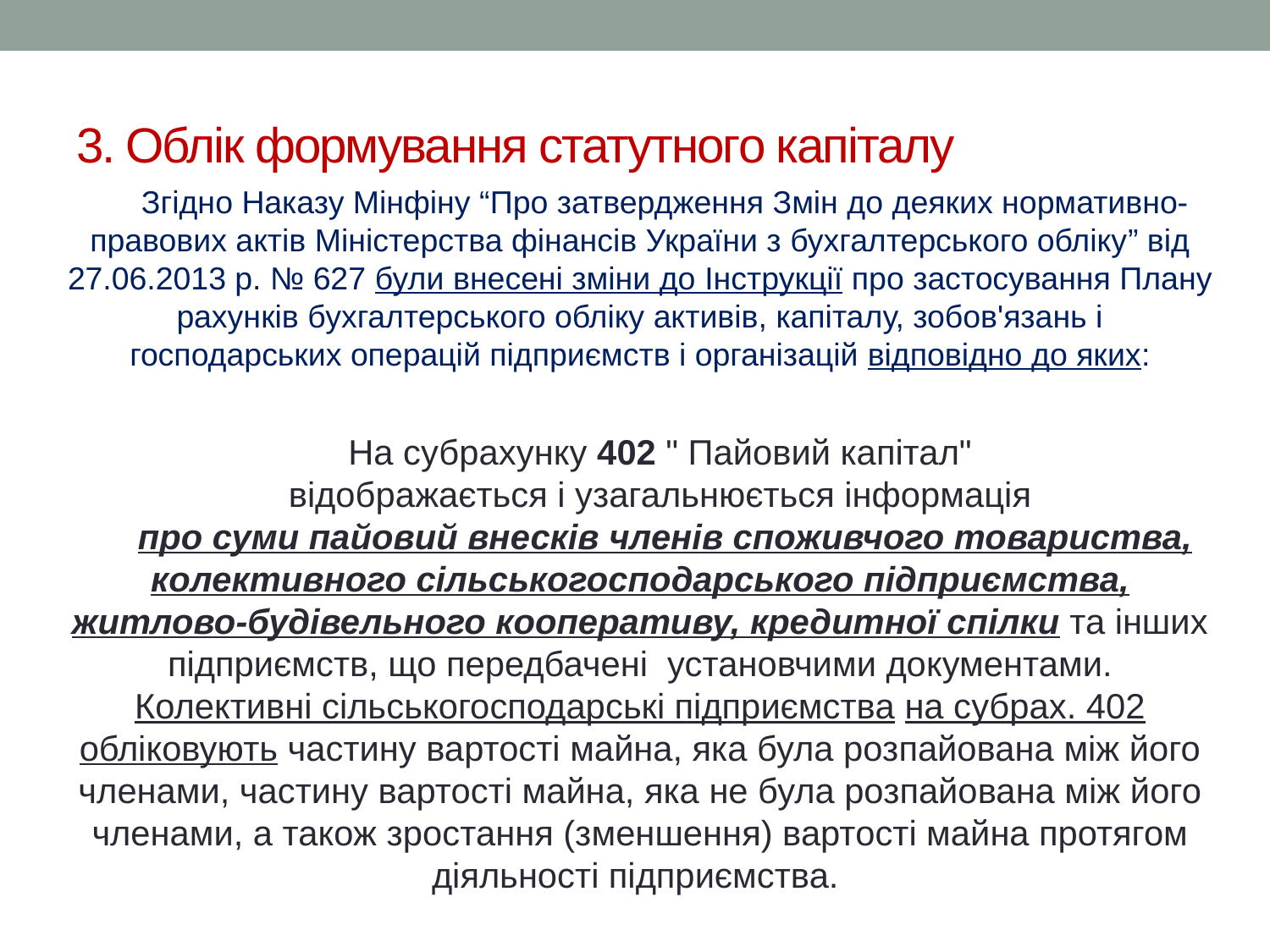

# 3. Облік формування статутного капіталу
Згідно Наказу Мінфіну “Про затвердження Змін до деяких нормативно-правових актів Міністерства фінансів України з бухгалтерського обліку” від 27.06.2013 р. № 627 були внесені зміни до Інструкції про застосування Плану рахунків бухгалтерського обліку активів, капіталу, зобов'язань і господарських операцій підприємств і організацій відповідно до яких:

На субрахунку 402 " Пайовий капітал"
відображається і узагальнюється інформація
про суми пайовий внесків членів споживчого товариства, колективного сільськогосподарського підприємства, житлово-будівельного кооперативу, кредитної спілки та інших підприємств, що передбачені  установчими документами.
Колективні сільськогосподарські підприємства на субрах. 402 обліковують частину вартості майна, яка була розпайована між його членами, частину вартості майна, яка не була розпайована між його членами, а також зростання (зменшення) вартості майна протягом діяльності підприємства.